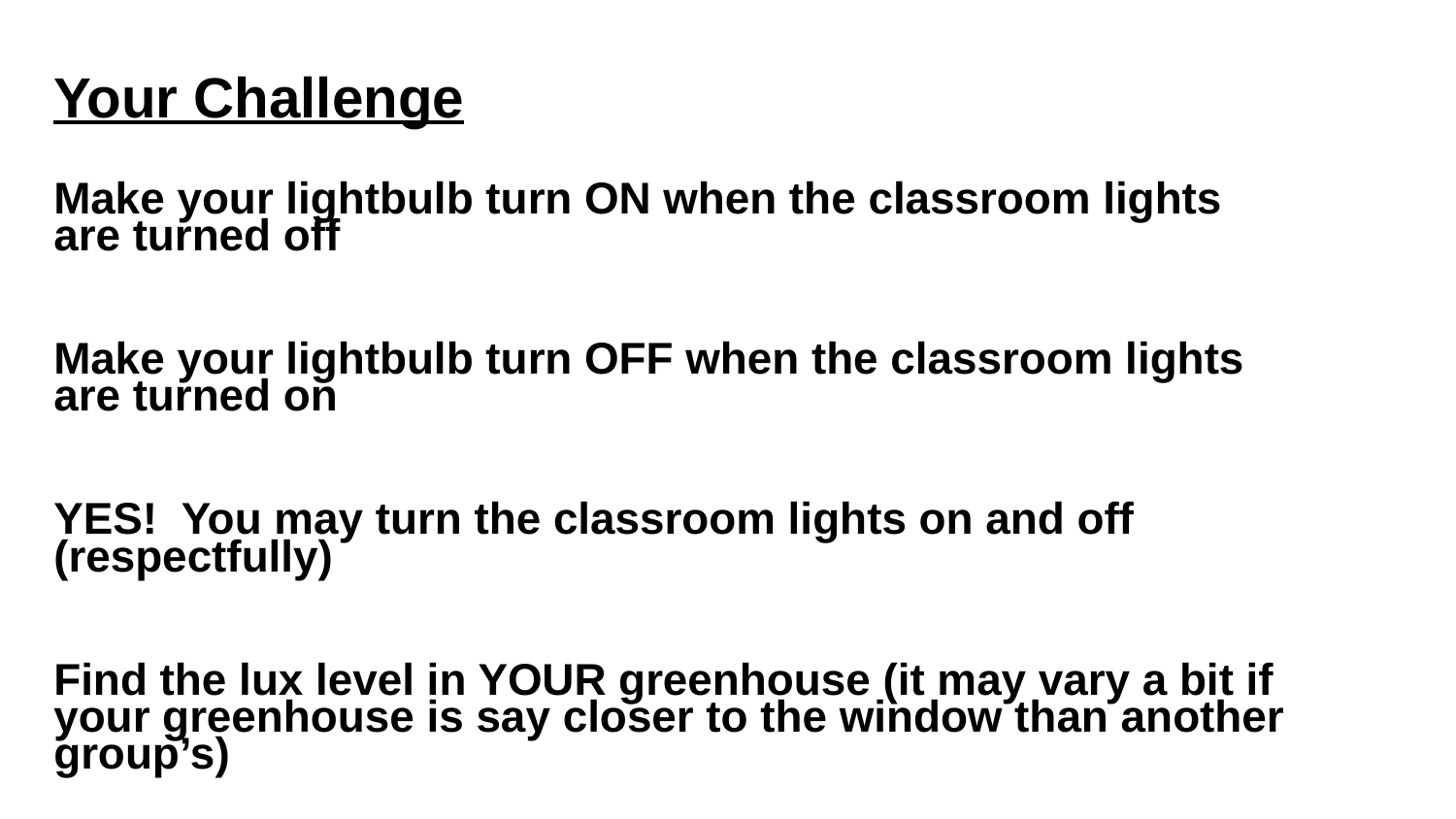

# Your Challenge
Make your lightbulb turn ON when the classroom lights are turned off

Make your lightbulb turn OFF when the classroom lights are turned on

YES!  You may turn the classroom lights on and off (respectfully)

Find the lux level in YOUR greenhouse (it may vary a bit if your greenhouse is say closer to the window than another group’s)